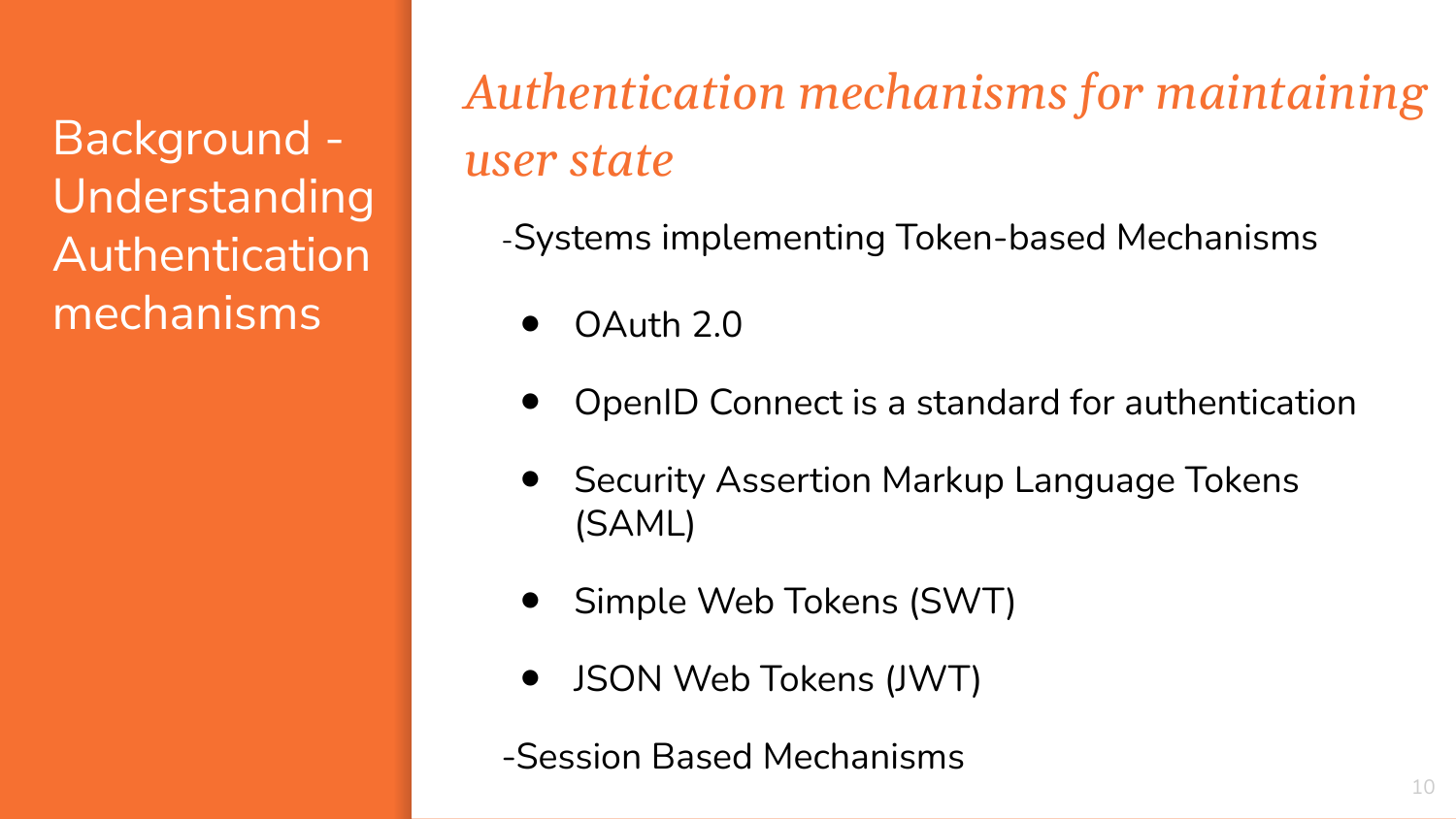

Authentication mechanisms for maintaining user state
# Background -
Understanding Authentication mechanisms
-Systems implementing Token-based Mechanisms

OAuth 2.0

OpenID Connect is a standard for authentication

Security Assertion Markup Language Tokens (SAML)

Simple Web Tokens (SWT)

JSON Web Tokens (JWT)

-Session Based Mechanisms

10